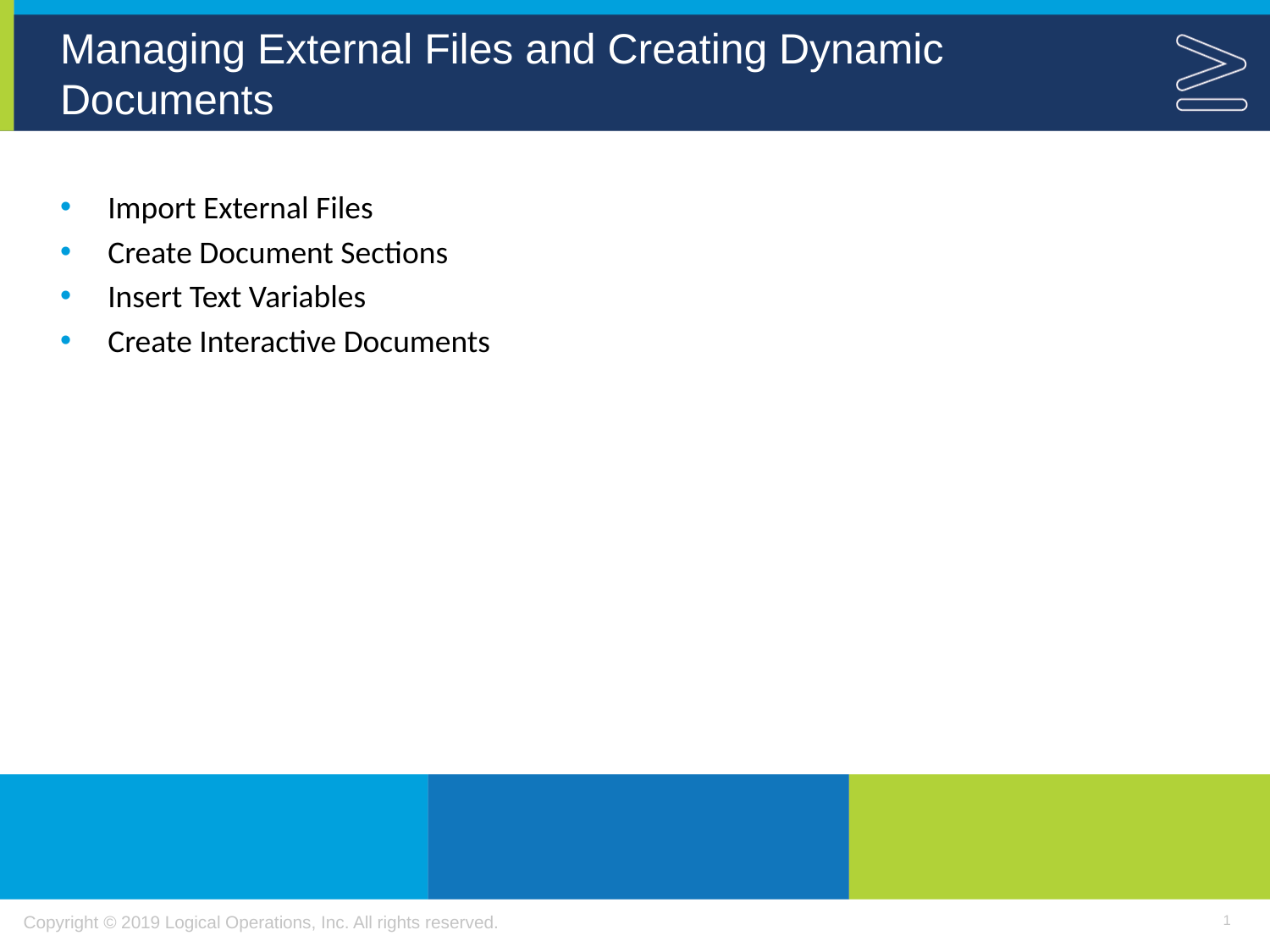

# Managing External Files and Creating Dynamic Documents
Import External Files
Create Document Sections
Insert Text Variables
Create Interactive Documents
1